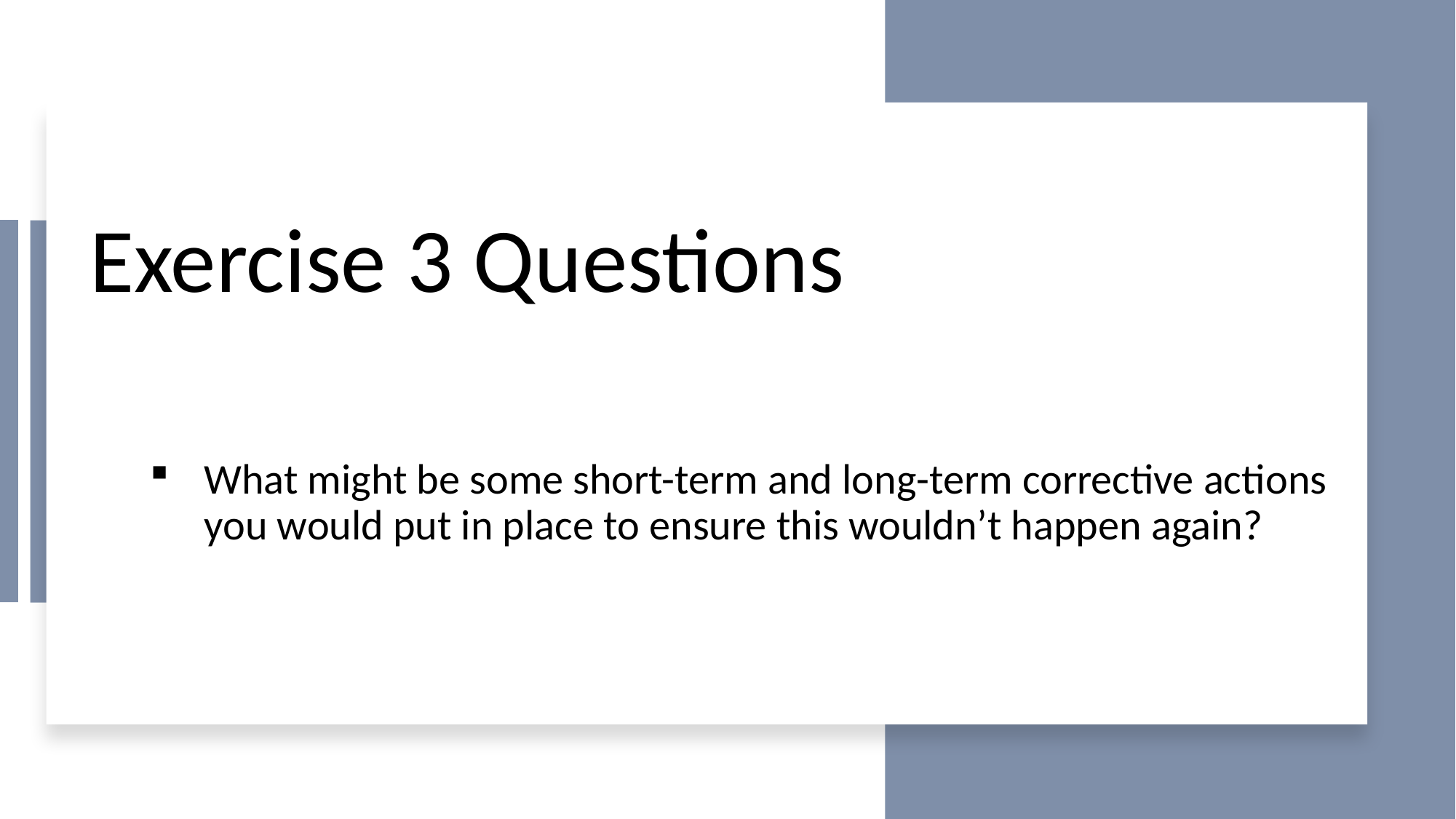

# Exercise 3 Questions

What might be some short-term and long-term corrective actions you would put in place to ensure this wouldn’t happen again?